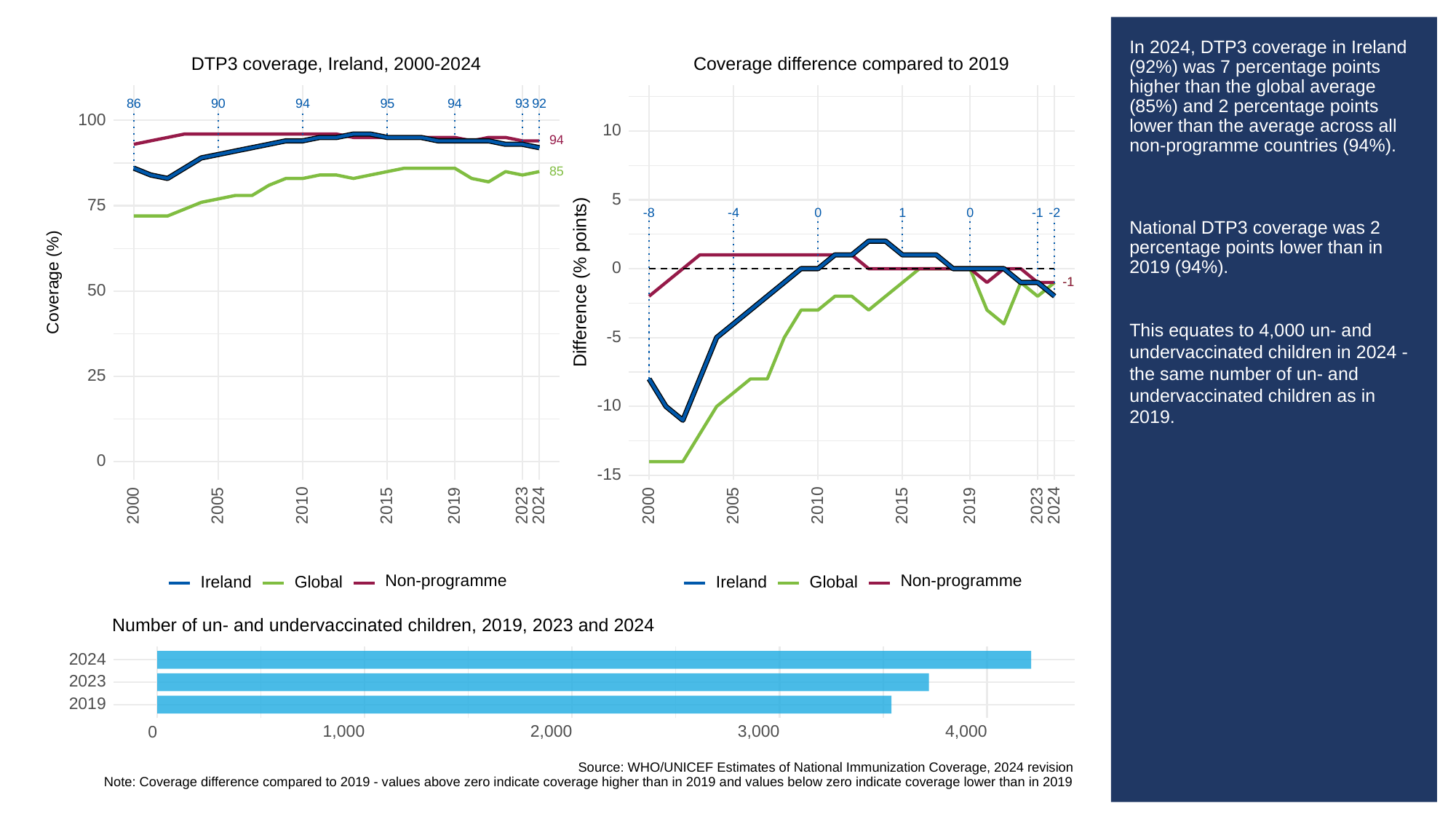

# In 2024, DTP3 coverage in Ireland (92%) was 7 percentage points higher than the global average (85%) and 2 percentage points lower than the average across all non-programme countries (94%).

National DTP3 coverage was 2 percentage points lower than in 2019 (94%).

This equates to 4,000 un- and undervaccinated children in 2024 - the same number of un- and undervaccinated children as in 2019.

Coverage difference compared to 2019
DTP3 coverage, Ireland, 2000-2024

93
86
90
94
95
94
92

100

10

94

85

5
75

-8
0
0
1
-1
-2
-4

0

Difference (% points)
Coverage (%)
-1
-1
50

-5

25

-10

0

-15

2023
2023
2000
2005
2010
2015
2019
2024
2000
2005
2010
2015
2019
2024
Non-programme
Non-programme
Global
Global
Ireland
Ireland

Number of un- and undervaccinated children, 2019, 2023 and 2024

2024

2023

2019

1,000
2,000
3,000
4,000
0
Source: WHO/UNICEF Estimates of National Immunization Coverage, 2024 revision
Note: Coverage difference compared to 2019 - values above zero indicate coverage higher than in 2019 and values below zero indicate coverage lower than in 2019